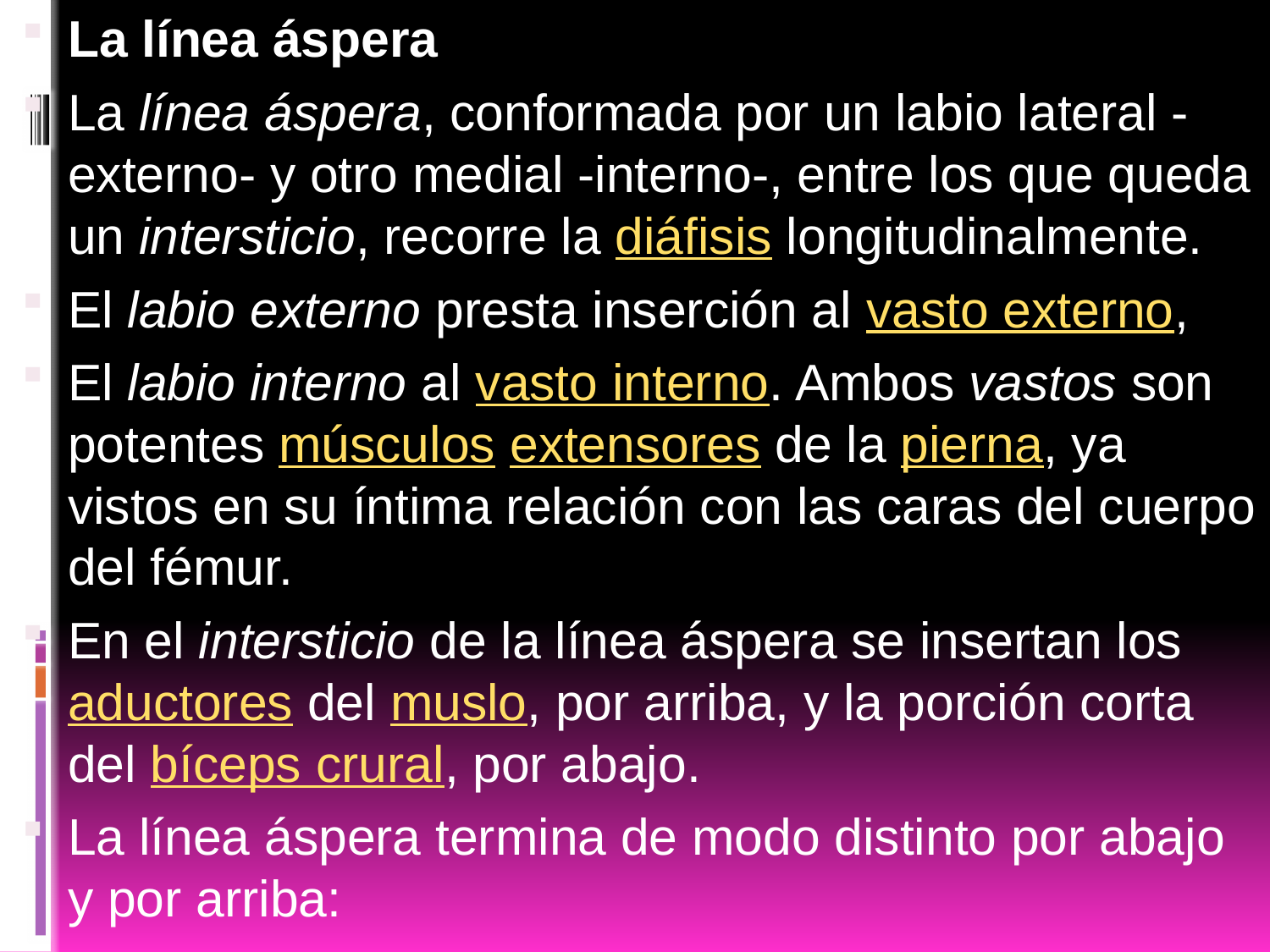

La línea áspera
La línea áspera, conformada por un labio lateral -externo- y otro medial -interno-, entre los que queda un intersticio, recorre la diáfisis longitudinalmente.
El labio externo presta inserción al vasto externo,
El labio interno al vasto interno. Ambos vastos son potentes músculos extensores de la pierna, ya vistos en su íntima relación con las caras del cuerpo del fémur.
En el intersticio de la línea áspera se insertan los aductores del muslo, por arriba, y la porción corta del bíceps crural, por abajo.
La línea áspera termina de modo distinto por abajo y por arriba: